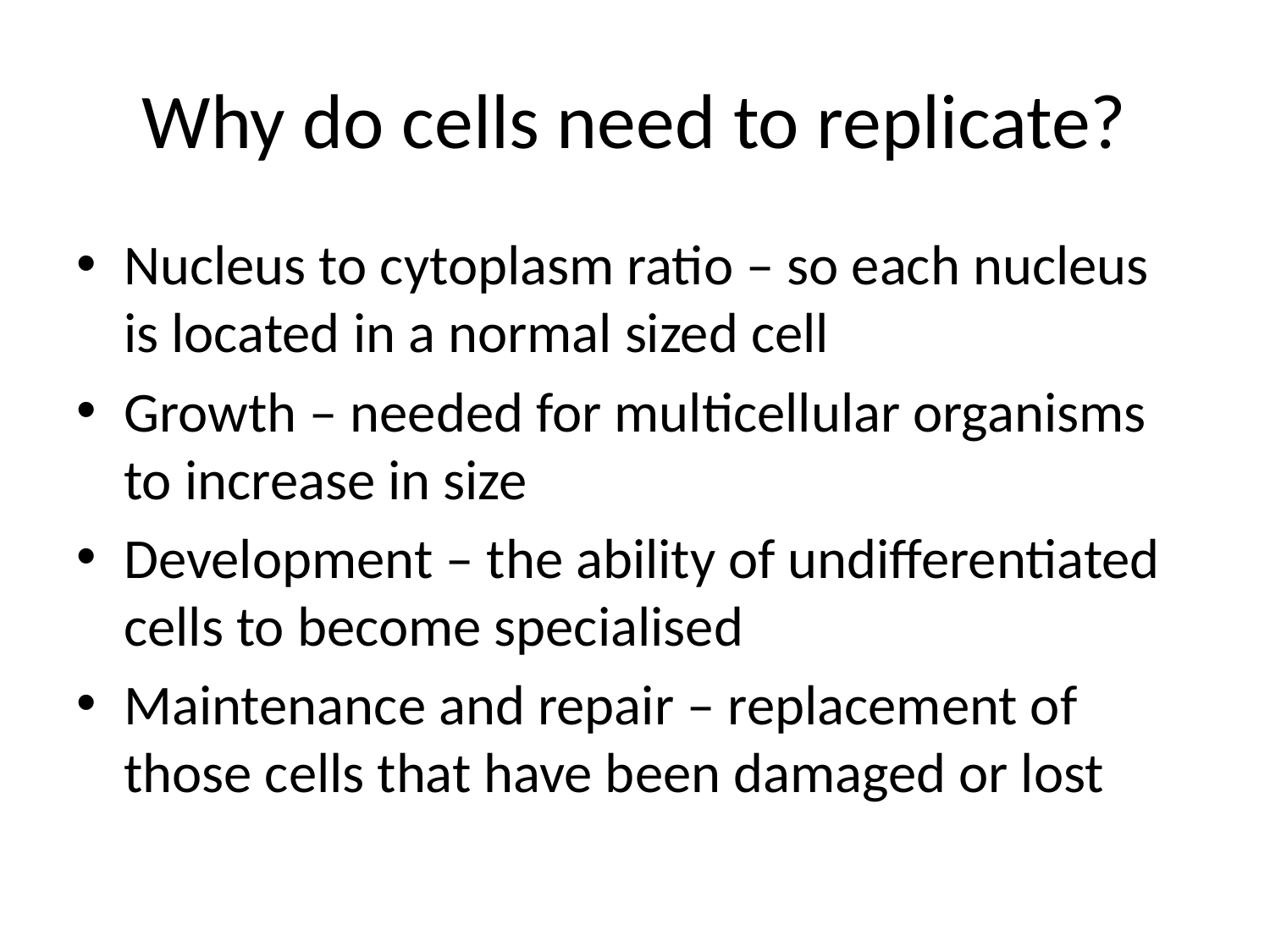

# Why do cells need to replicate?
Nucleus to cytoplasm ratio – so each nucleus is located in a normal sized cell
Growth – needed for multicellular organisms to increase in size
Development – the ability of undifferentiated cells to become specialised
Maintenance and repair – replacement of those cells that have been damaged or lost